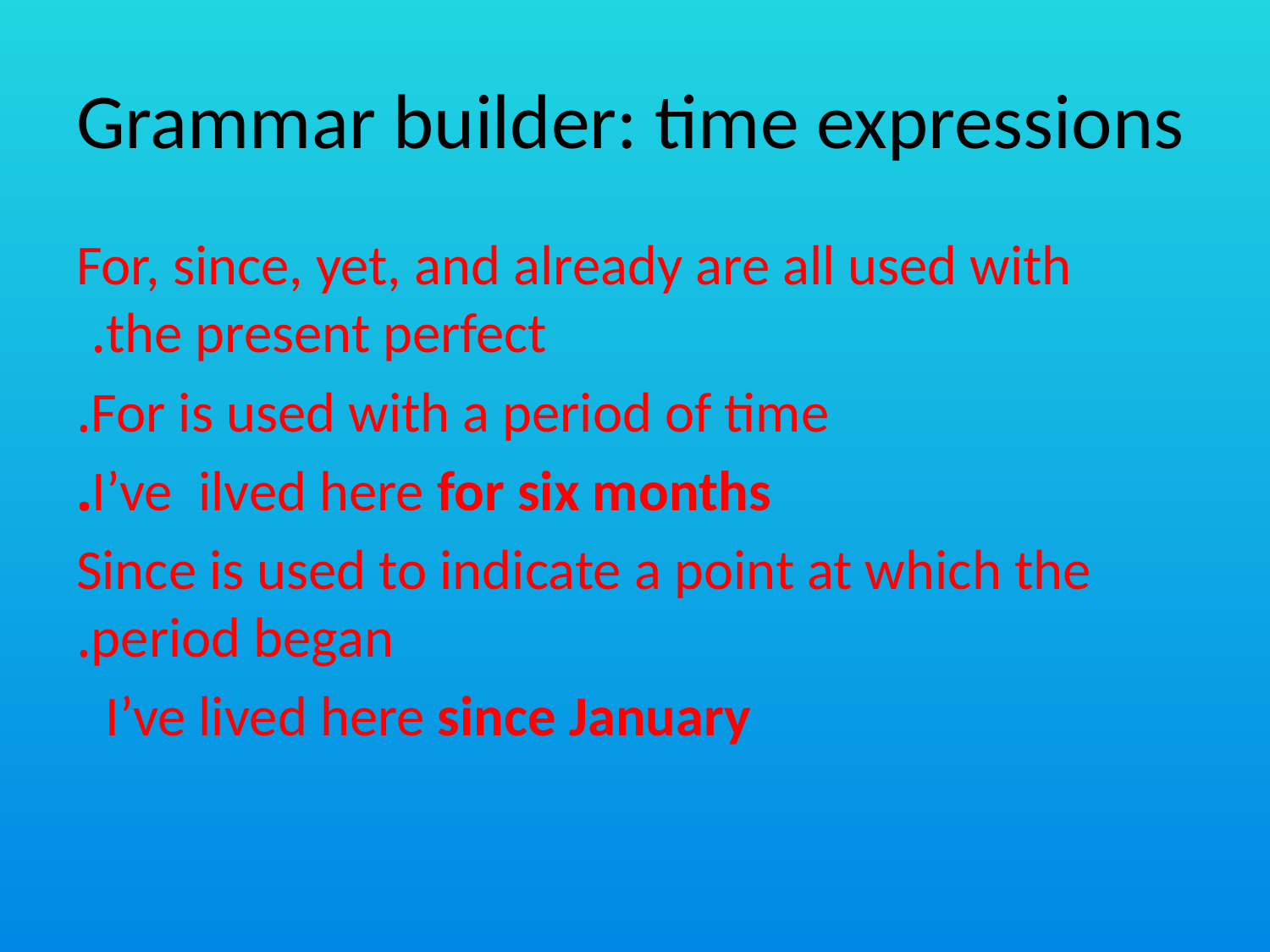

# Grammar builder: time expressions
   For, since, yet, and already are all used with the present perfect.
For is used with a period of time.
I’ve  ilved here for six months.
Since is used to indicate a point at which the period began.
I’ve lived here since January